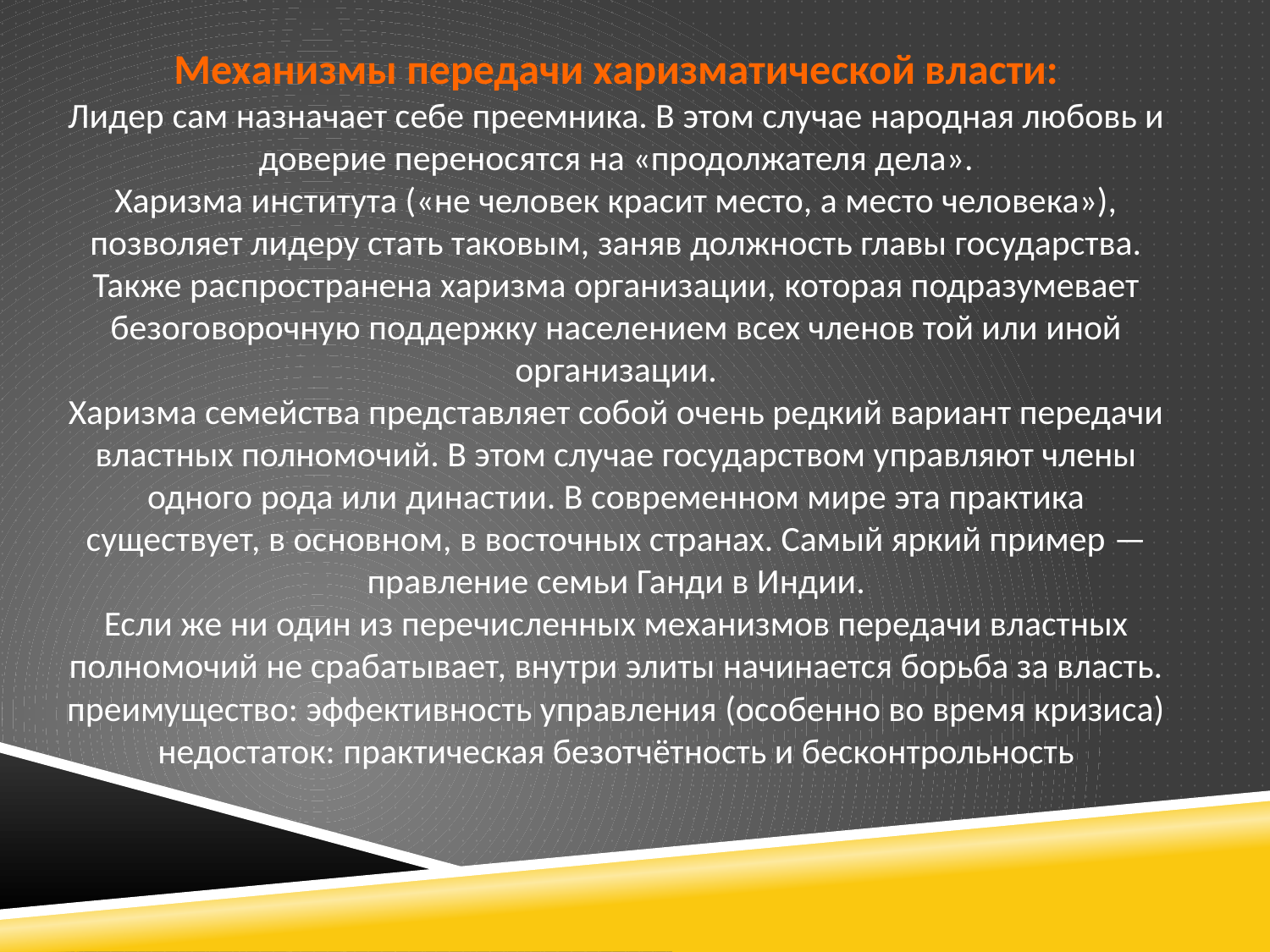

Механизмы передачи харизматической власти:
Лидер сам назначает себе преемника. В этом случае народная любовь и доверие переносятся на «продолжателя дела».
Харизма института («не человек красит место, а место человека»), позволяет лидеру стать таковым, заняв должность главы государства. Также распространена харизма организации, которая подразумевает безоговорочную поддержку населением всех членов той или иной организации.
Харизма семейства представляет собой очень редкий вариант передачи властных полномочий. В этом случае государством управляют члены одного рода или династии. В современном мире эта практика существует, в основном, в восточных странах. Самый яркий пример — правление семьи Ганди в Индии.
Если же ни один из перечисленных механизмов передачи властных полномочий не срабатывает, внутри элиты начинается борьба за власть.
преимущество: эффективность управления (особенно во время кризиса)
недостаток: практическая безотчётность и бесконтрольность